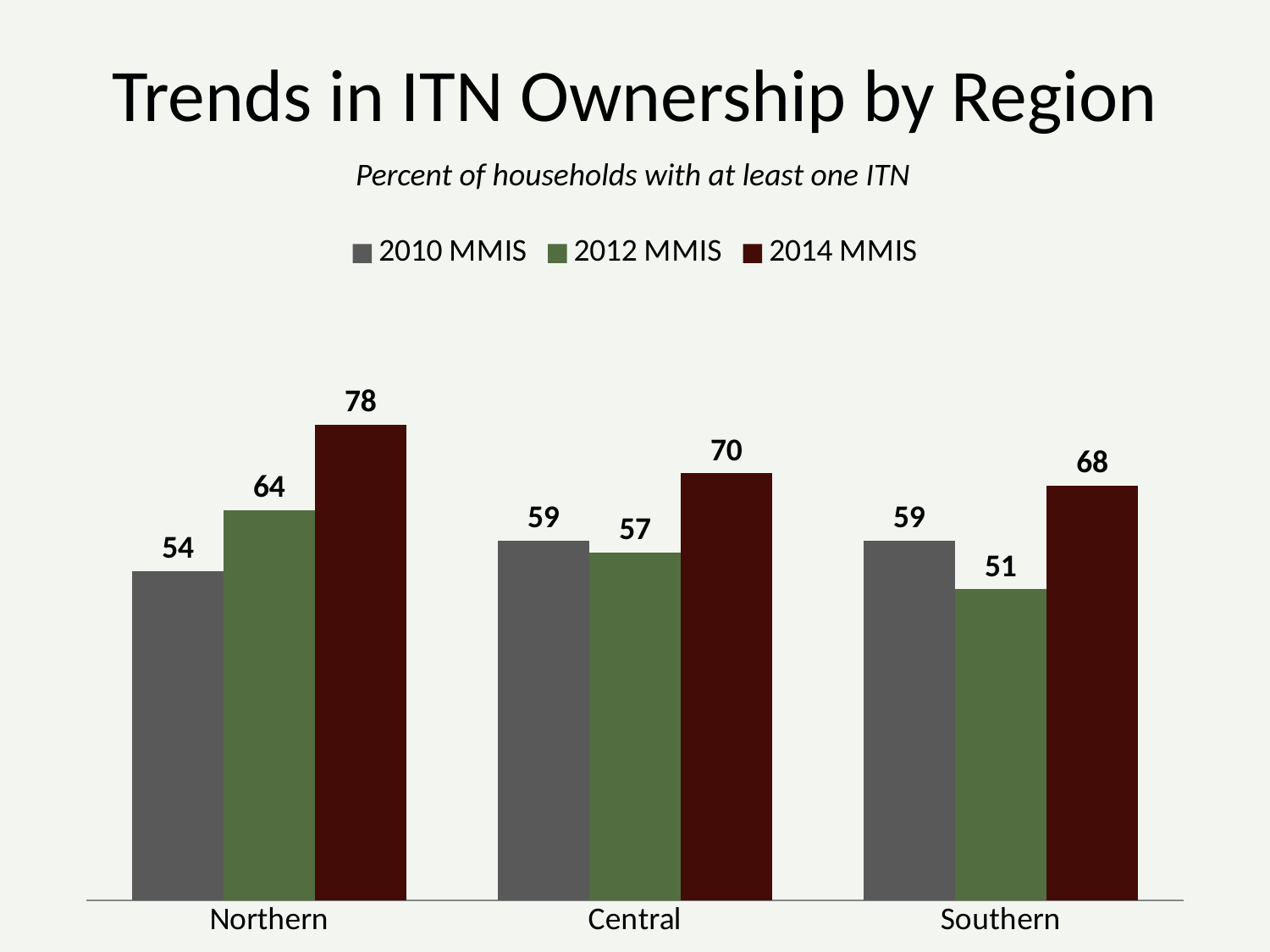

Trends in ITN Ownership by Region
Percent of households with at least one ITN

### Chart

| Category | 2010 MMIS | 2012 MMIS | 2014 MMIS |
|---|---|---|---|
| Northern | 54.0 | 64.0 | 78.0 |
| Central | 59.0 | 57.0 | 70.0 |
| Southern | 59.0 | 51.0 | 68.0 |